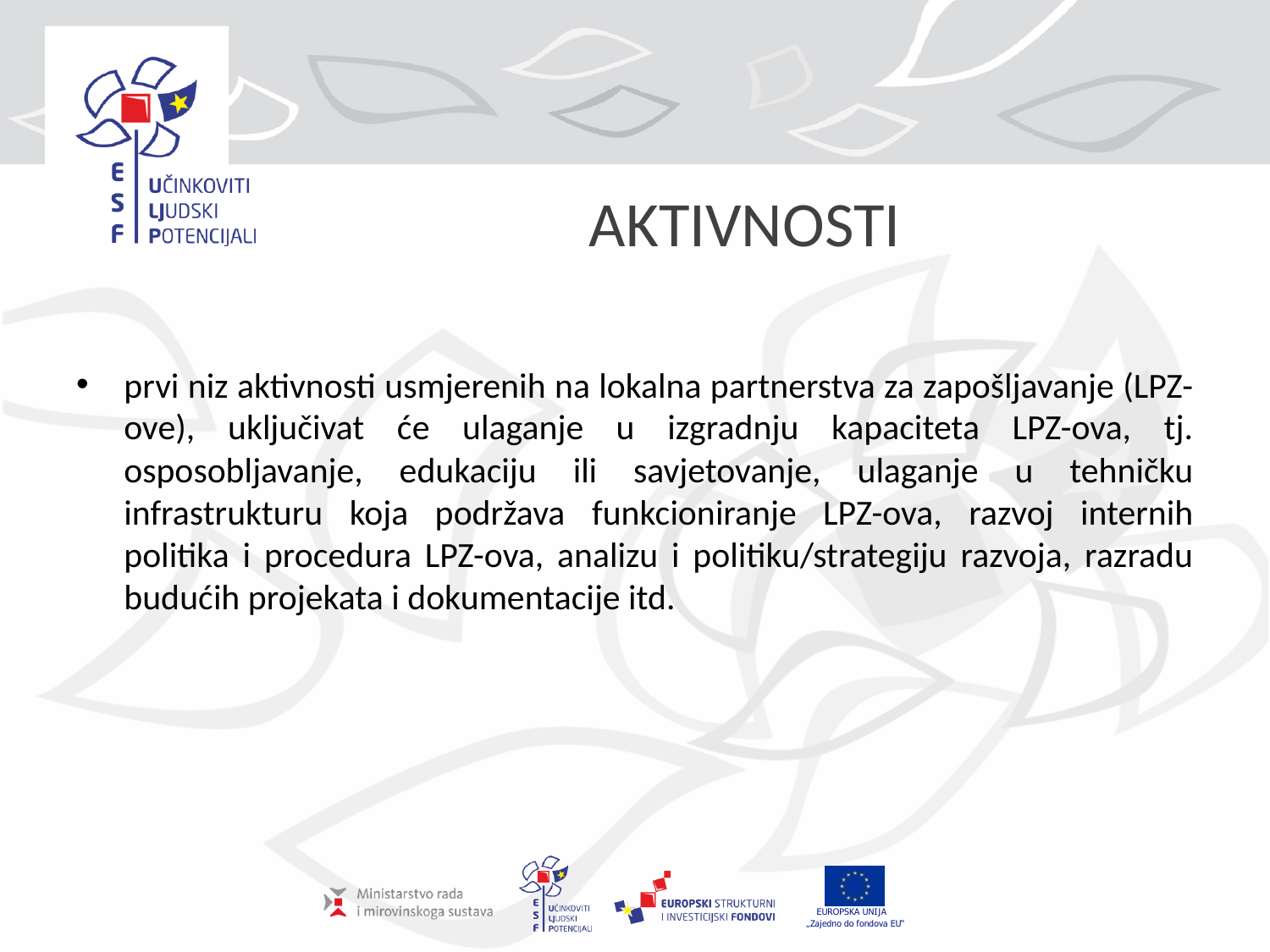

AKTIVNOSTI
prvi niz aktivnosti usmjerenih na lokalna partnerstva za zapošljavanje (LPZ-ove), uključivat će ulaganje u izgradnju kapaciteta LPZ-ova, tj. osposobljavanje, edukaciju ili savjetovanje, ulaganje u tehničku infrastrukturu koja podržava funkcioniranje LPZ-ova, razvoj internih politika i procedura LPZ-ova, analizu i politiku/strategiju razvoja, razradu budućih projekata i dokumentacije itd.